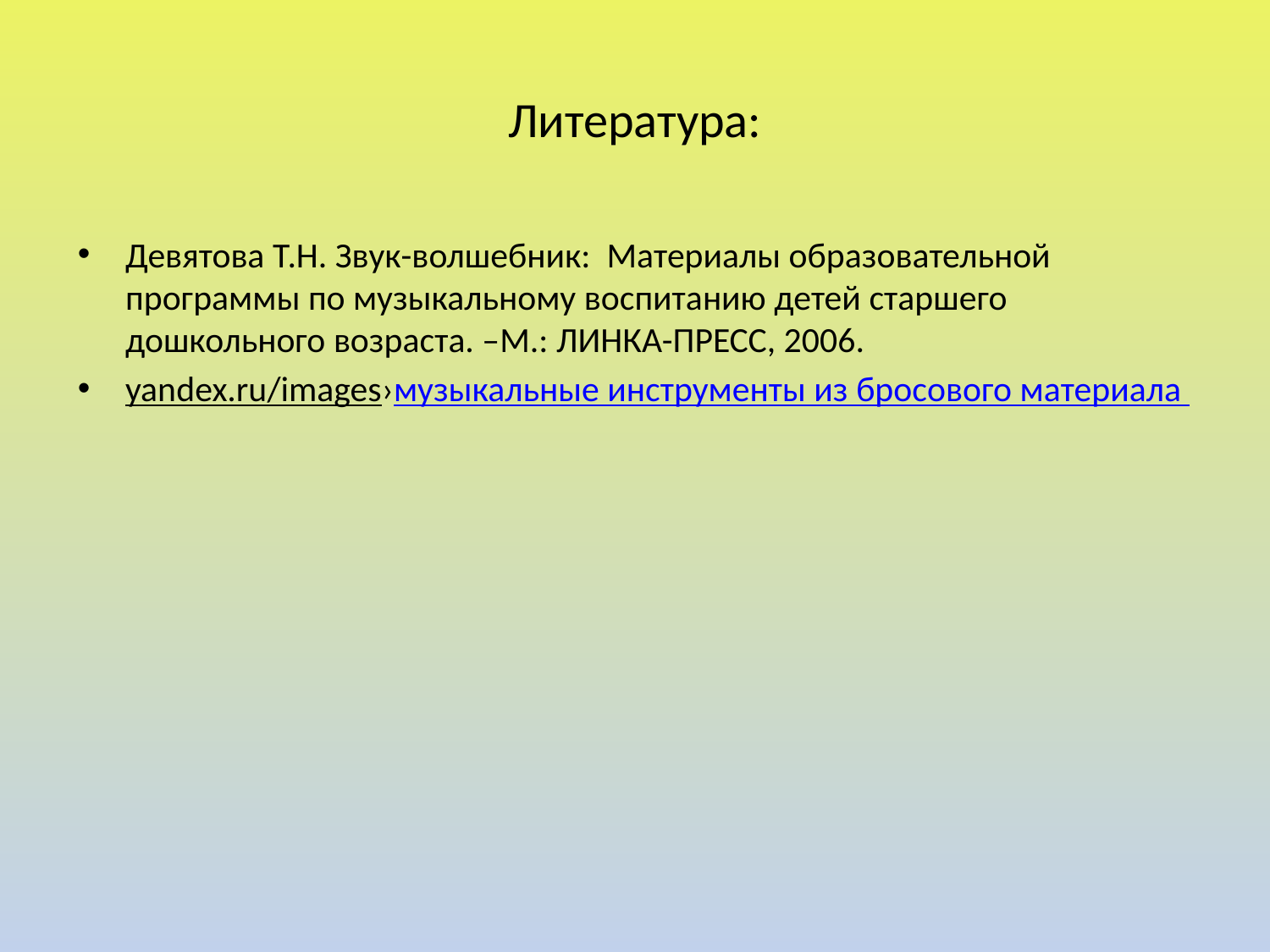

# Литература:
Девятова Т.Н. Звук-волшебник:  Материалы образовательной программы по музыкальному воспитанию детей старшего дошкольного возраста. –М.: ЛИНКА-ПРЕСС, 2006.
yandex.ru/images›музыкальные инструменты из бросового материала